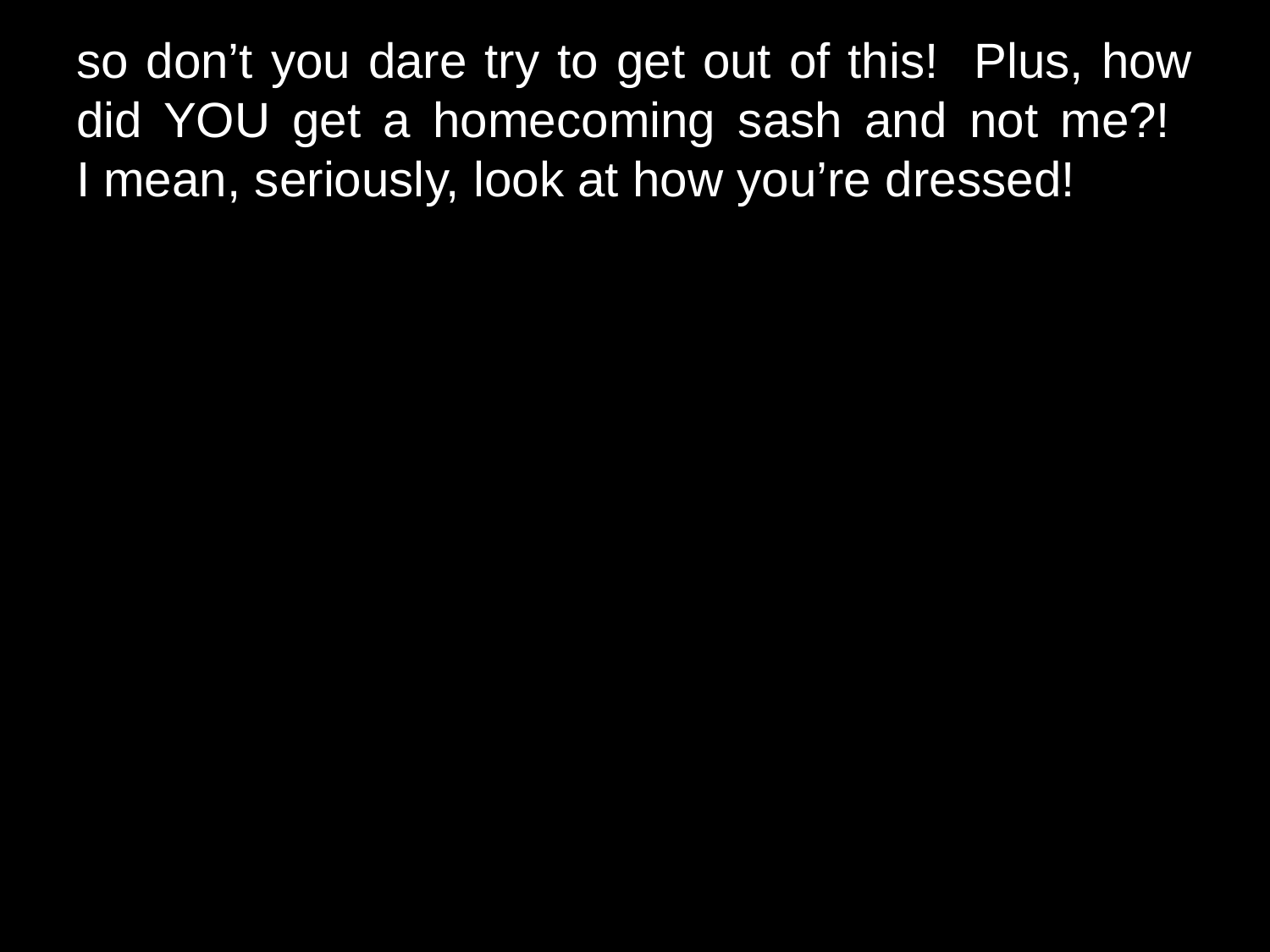

# so don’t you dare try to get out of this!  Plus, how did YOU get a homecoming sash and not me?! I mean, seriously, look at how you’re dressed!